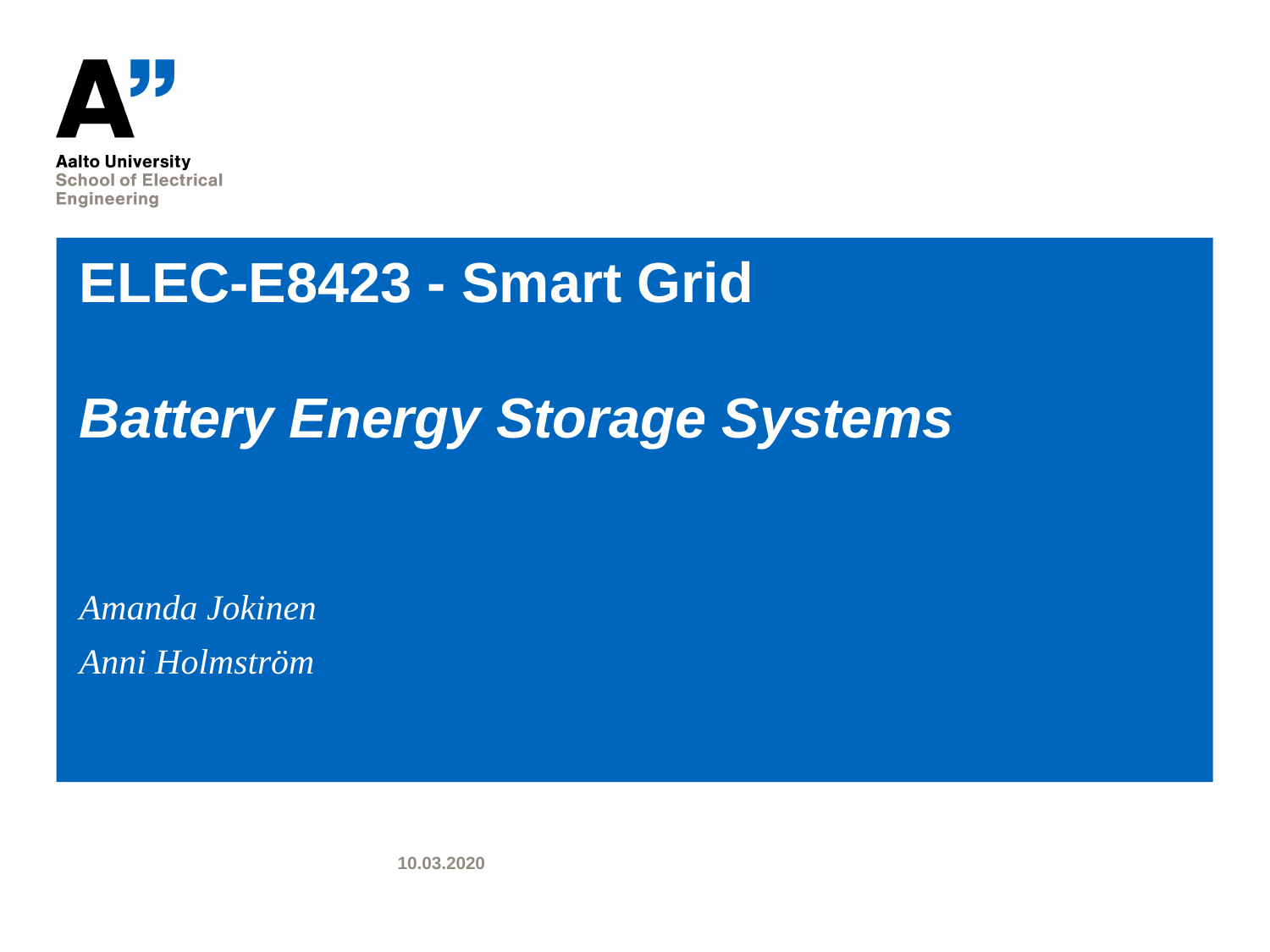

# ELEC-E8423 - Smart Grid Battery Energy Storage Systems
Amanda Jokinen
Anni Holmström

10.03.2020